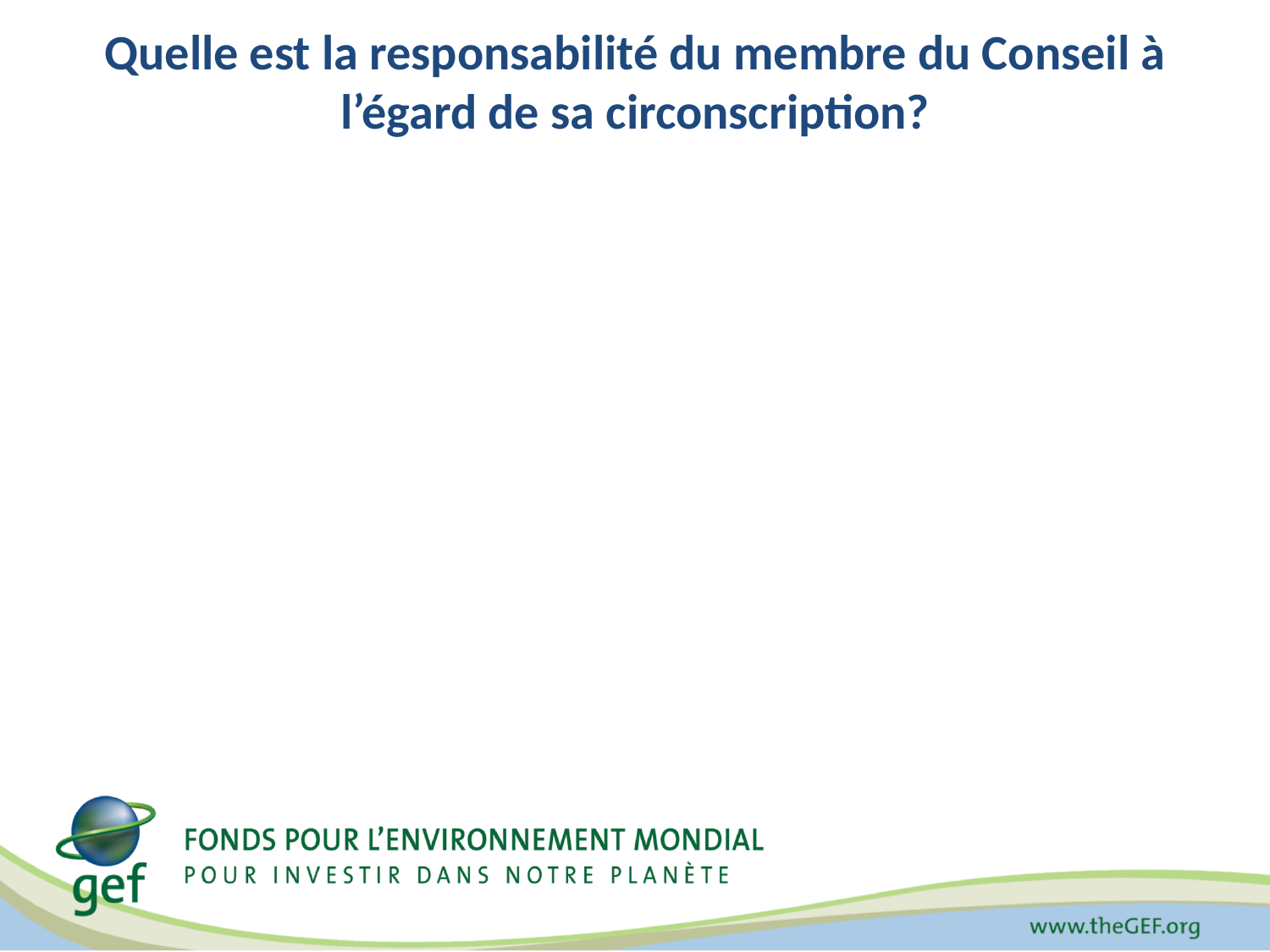

# Quelle est la responsabilité du membre du Conseil à l’égard de sa circonscription?